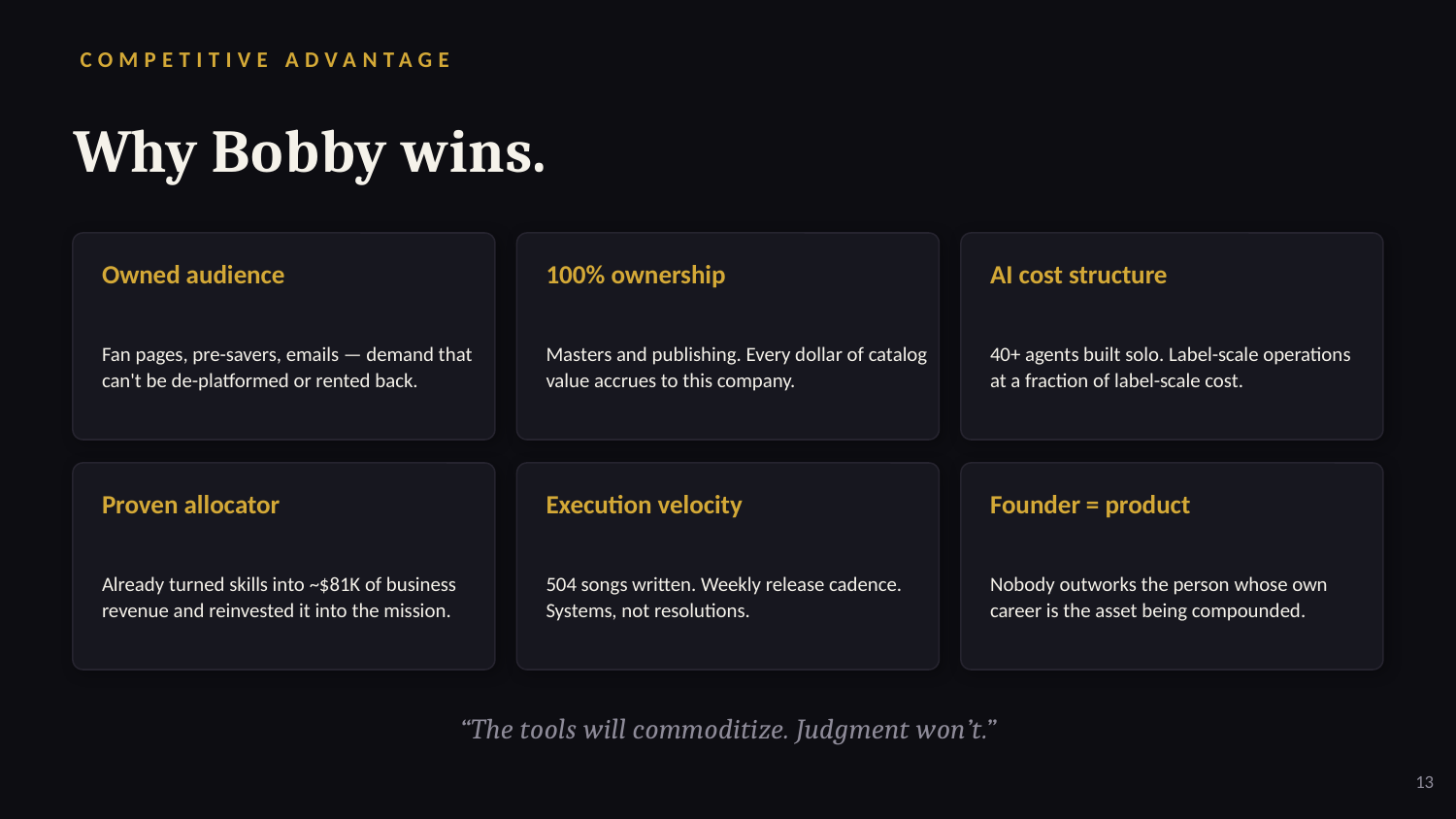

COMPETITIVE ADVANTAGE
Why Bobby wins.

Owned audience
100% ownership
AI cost structure
Fan pages, pre-savers, emails — demand that can't be de-platformed or rented back.
Masters and publishing. Every dollar of catalog value accrues to this company.
40+ agents built solo. Label-scale operations at a fraction of label-scale cost.

Proven allocator
Execution velocity
Founder = product
Already turned skills into ~$81K of business revenue and reinvested it into the mission.
504 songs written. Weekly release cadence. Systems, not resolutions.
Nobody outworks the person whose own career is the asset being compounded.
“The tools will commoditize. Judgment won’t.”
13